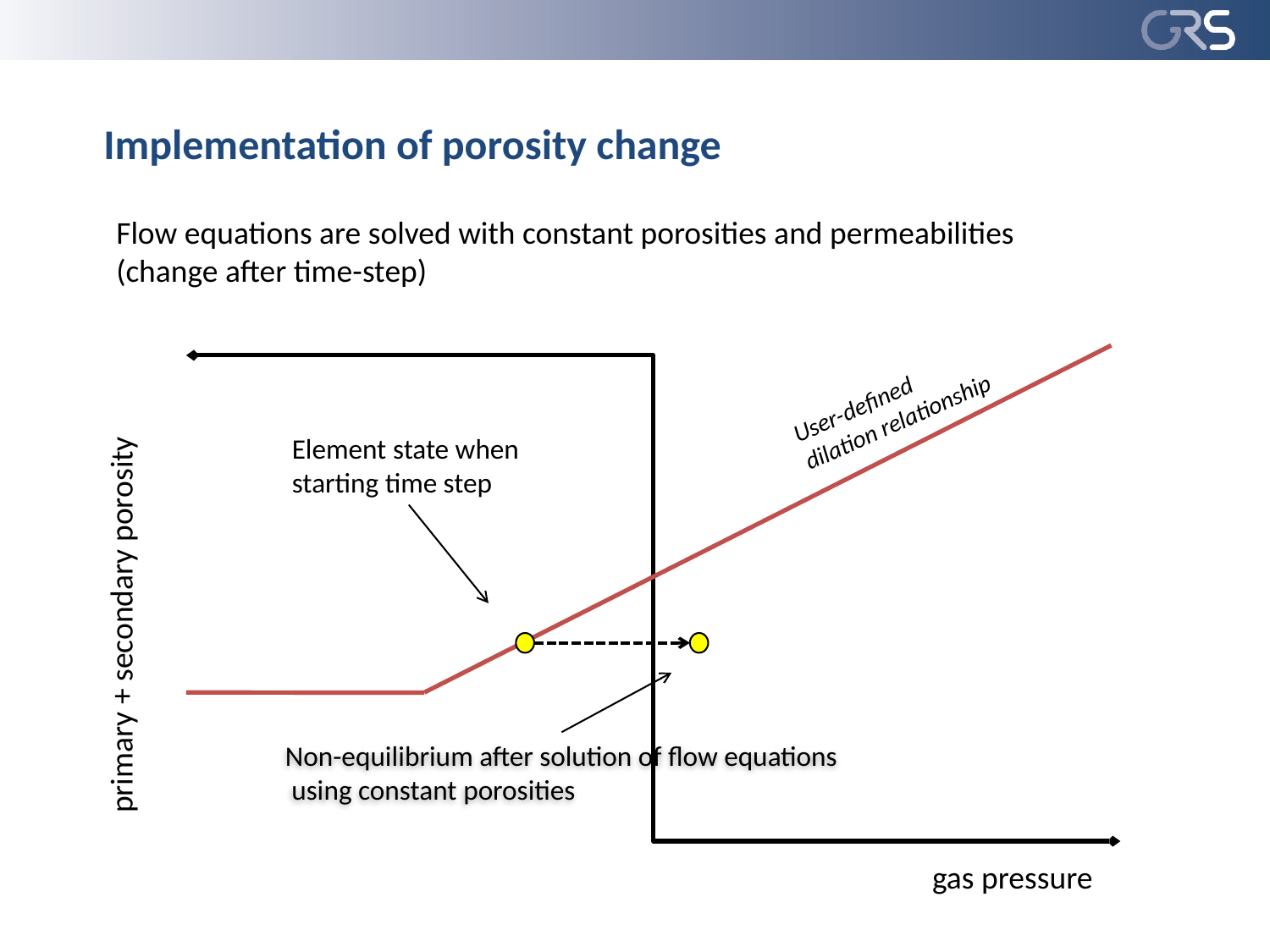

Implementation of porosity change
Flow equations are solved with constant porosities and permeabilities
(change after time-step)
User-defined
dilation relationship
Element state when
starting time step
primary + secondary porosity

Non-equilibrium after solution of flow equations
 using constant porosities
gas pressure